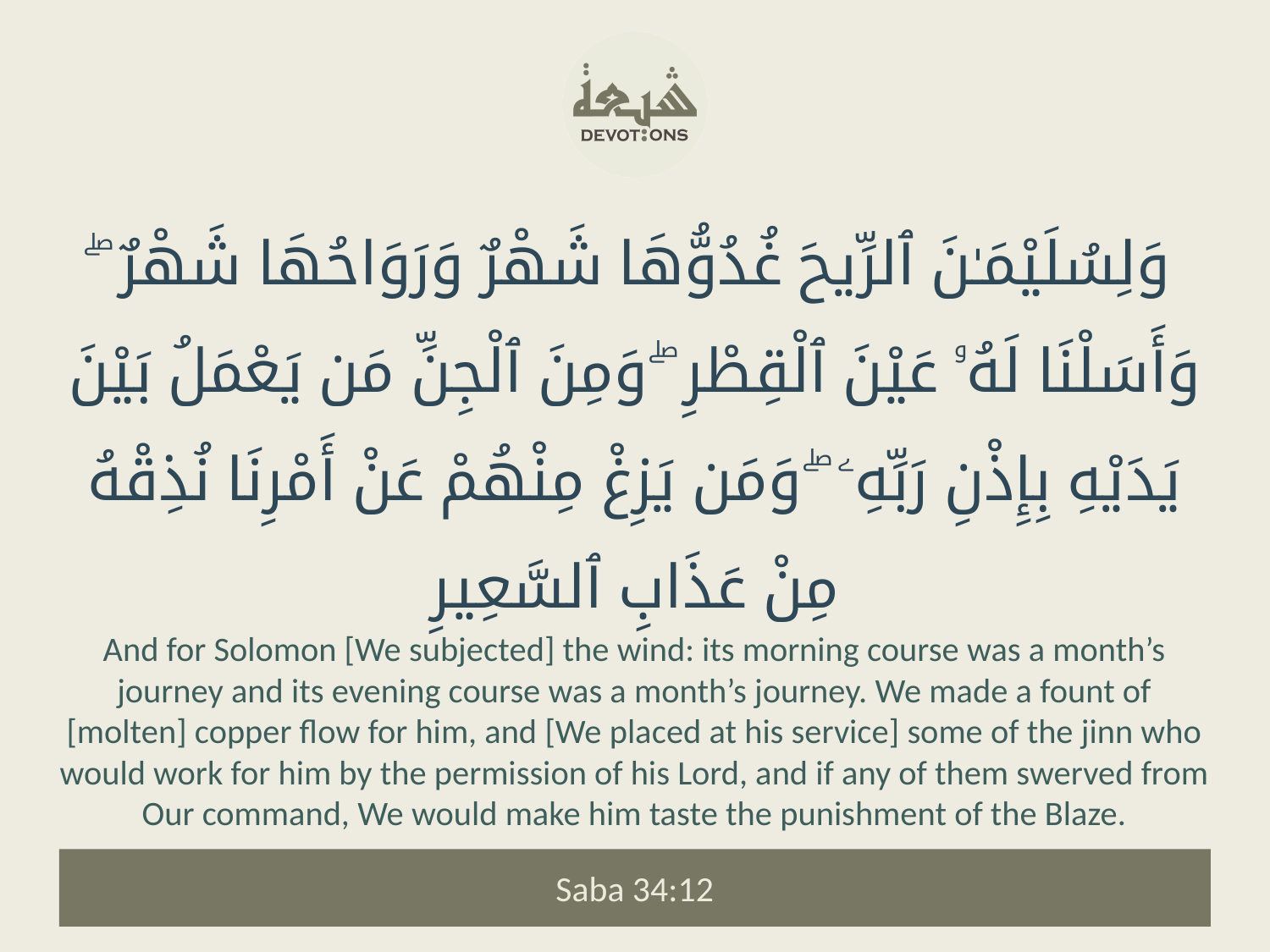

وَلِسُلَيْمَـٰنَ ٱلرِّيحَ غُدُوُّهَا شَهْرٌ وَرَوَاحُهَا شَهْرٌ ۖ وَأَسَلْنَا لَهُۥ عَيْنَ ٱلْقِطْرِ ۖ وَمِنَ ٱلْجِنِّ مَن يَعْمَلُ بَيْنَ يَدَيْهِ بِإِذْنِ رَبِّهِۦ ۖ وَمَن يَزِغْ مِنْهُمْ عَنْ أَمْرِنَا نُذِقْهُ مِنْ عَذَابِ ٱلسَّعِيرِ
And for Solomon [We subjected] the wind: its morning course was a month’s journey and its evening course was a month’s journey. We made a fount of [molten] copper flow for him, and [We placed at his service] some of the jinn who would work for him by the permission of his Lord, and if any of them swerved from Our command, We would make him taste the punishment of the Blaze.
Saba 34:12